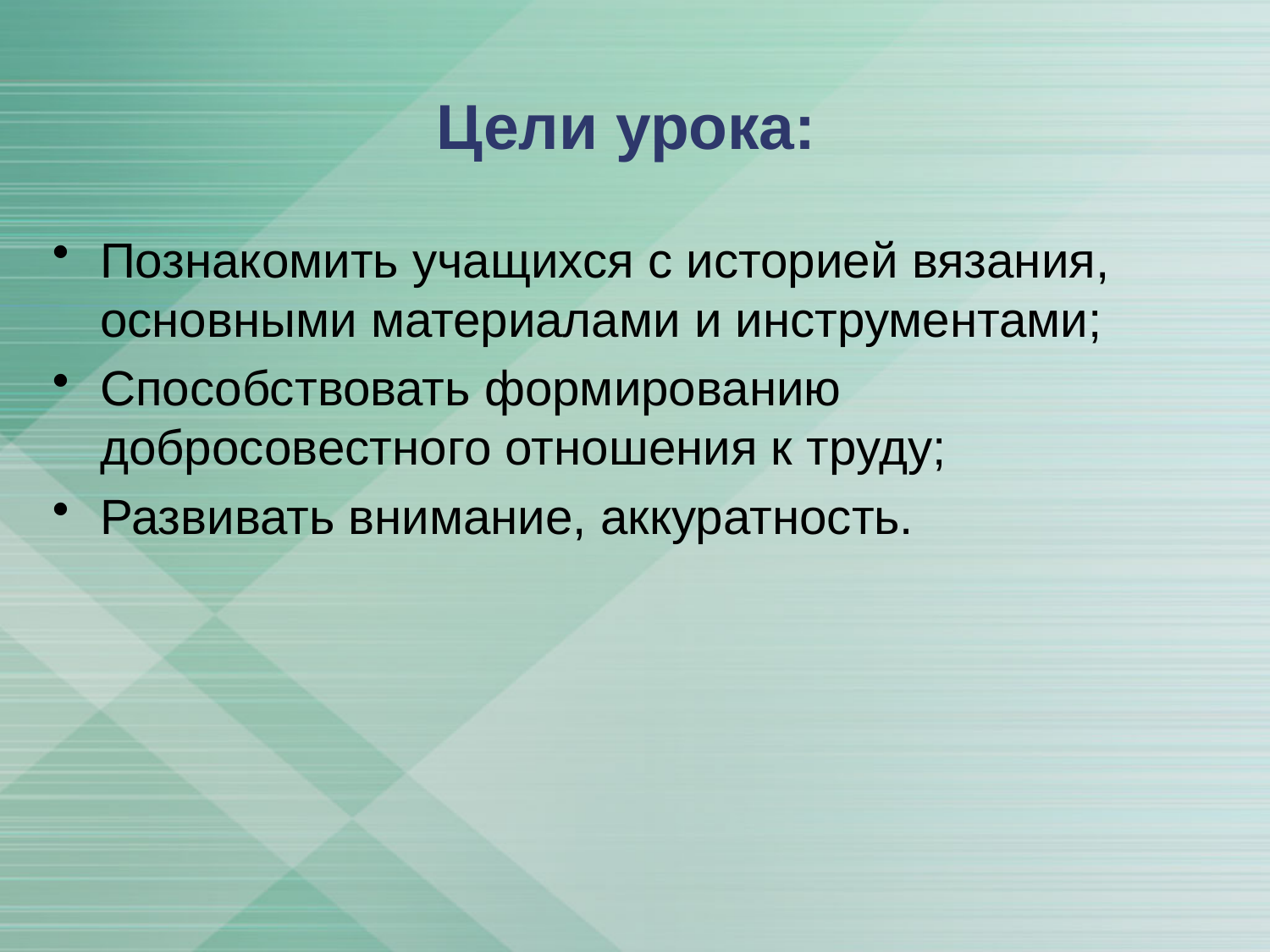

# Цели урока:
Познакомить учащихся с историей вязания, основными материалами и инструментами;
Способствовать формированию добросовестного отношения к труду;
Развивать внимание, аккуратность.